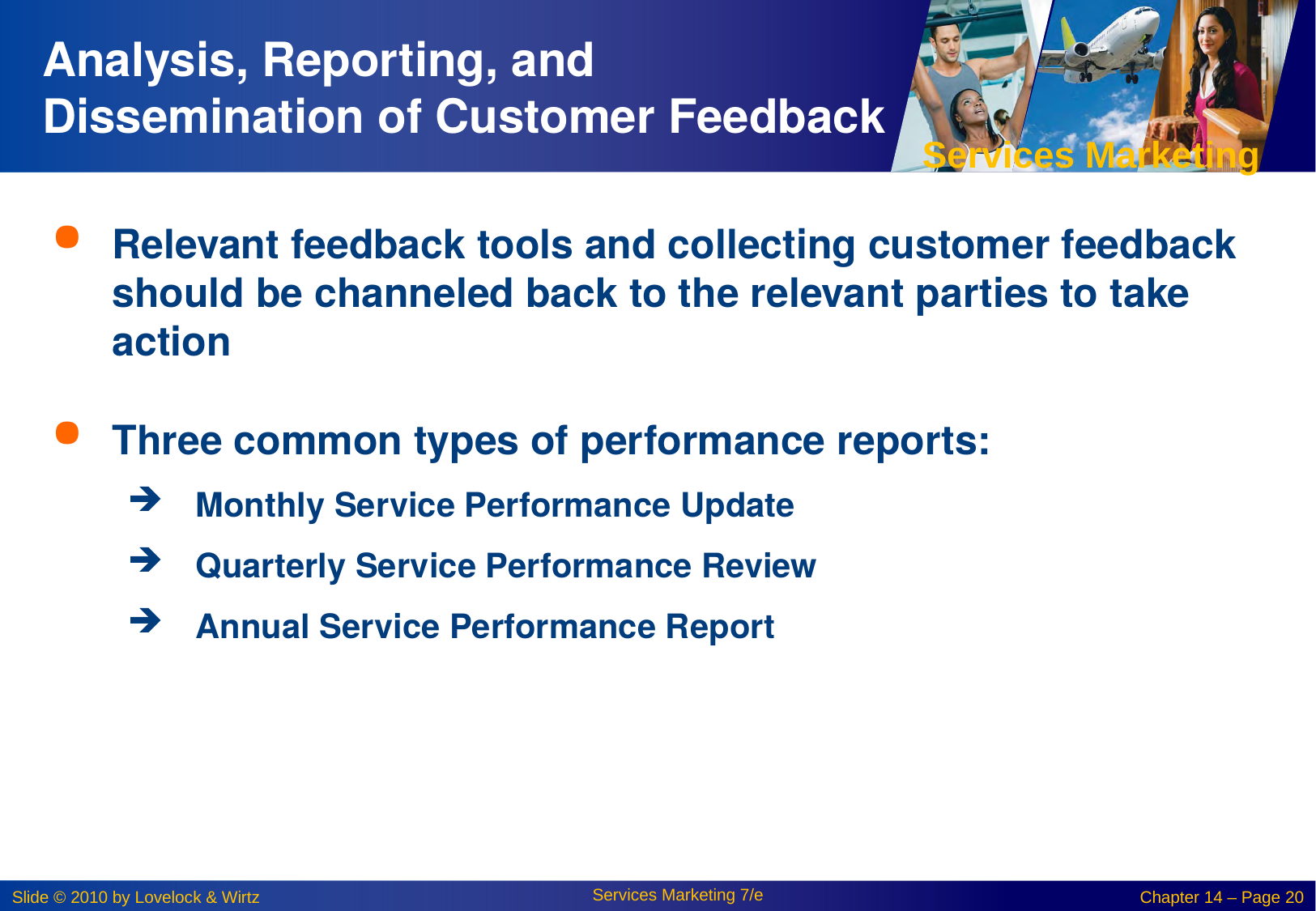

# Analysis, Reporting, and Dissemination of Customer Feedback
Relevant feedback tools and collecting customer feedback should be channeled back to the relevant parties to take action
Three common types of performance reports:
Monthly Service Performance Update
Quarterly Service Performance Review
Annual Service Performance Report